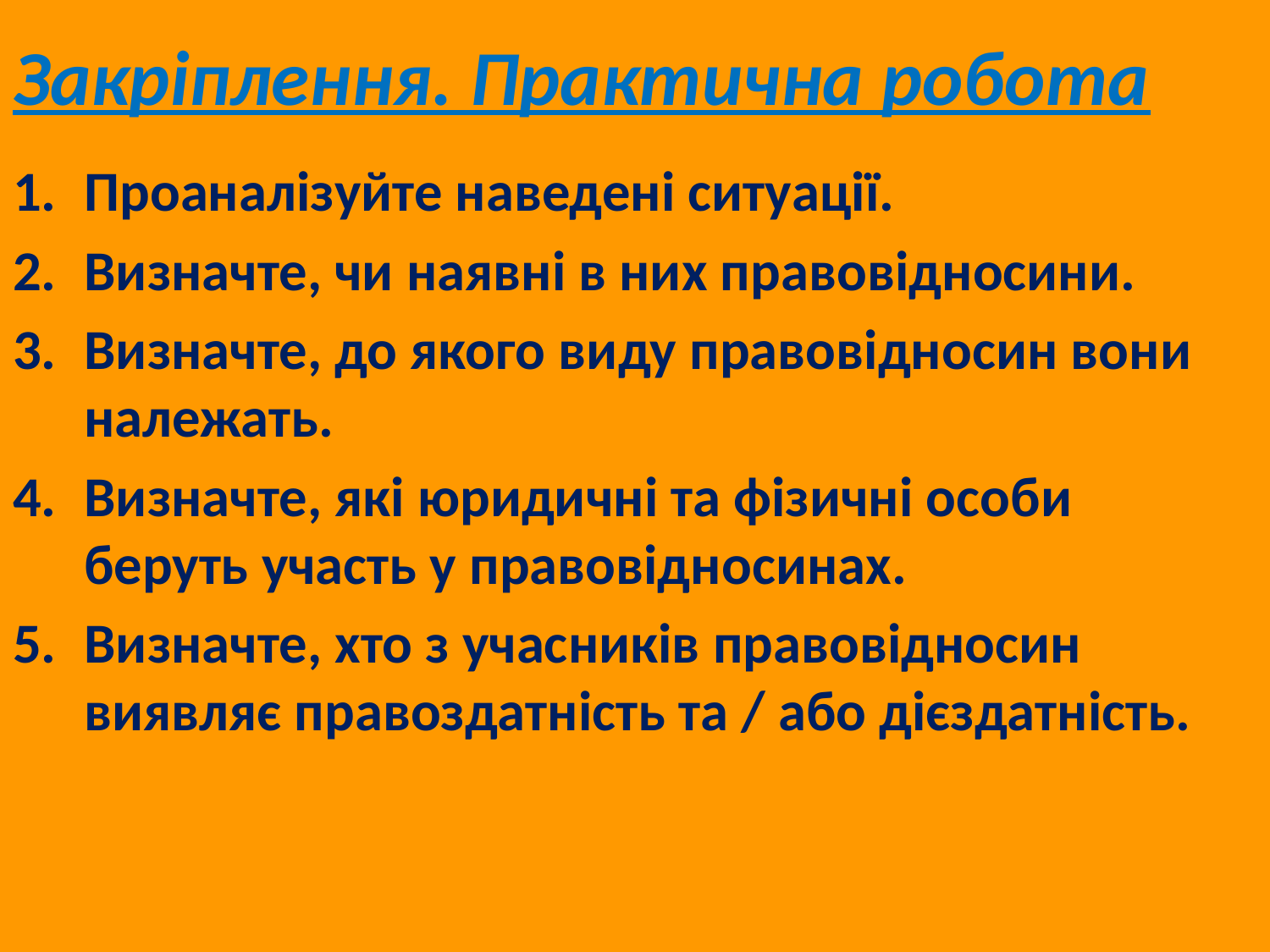

# Закріплення. Практична робота
Проаналізуйте наведені ситуації.
Визначте, чи наявні в них правовідносини.
Визначте, до якого виду правовідносин вони належать.
Визначте, які юридичні та фізичні особи беруть участь у правовідносинах.
Визначте, хто з учасників правовідносин виявляє правоздатність та / або дієздатність.